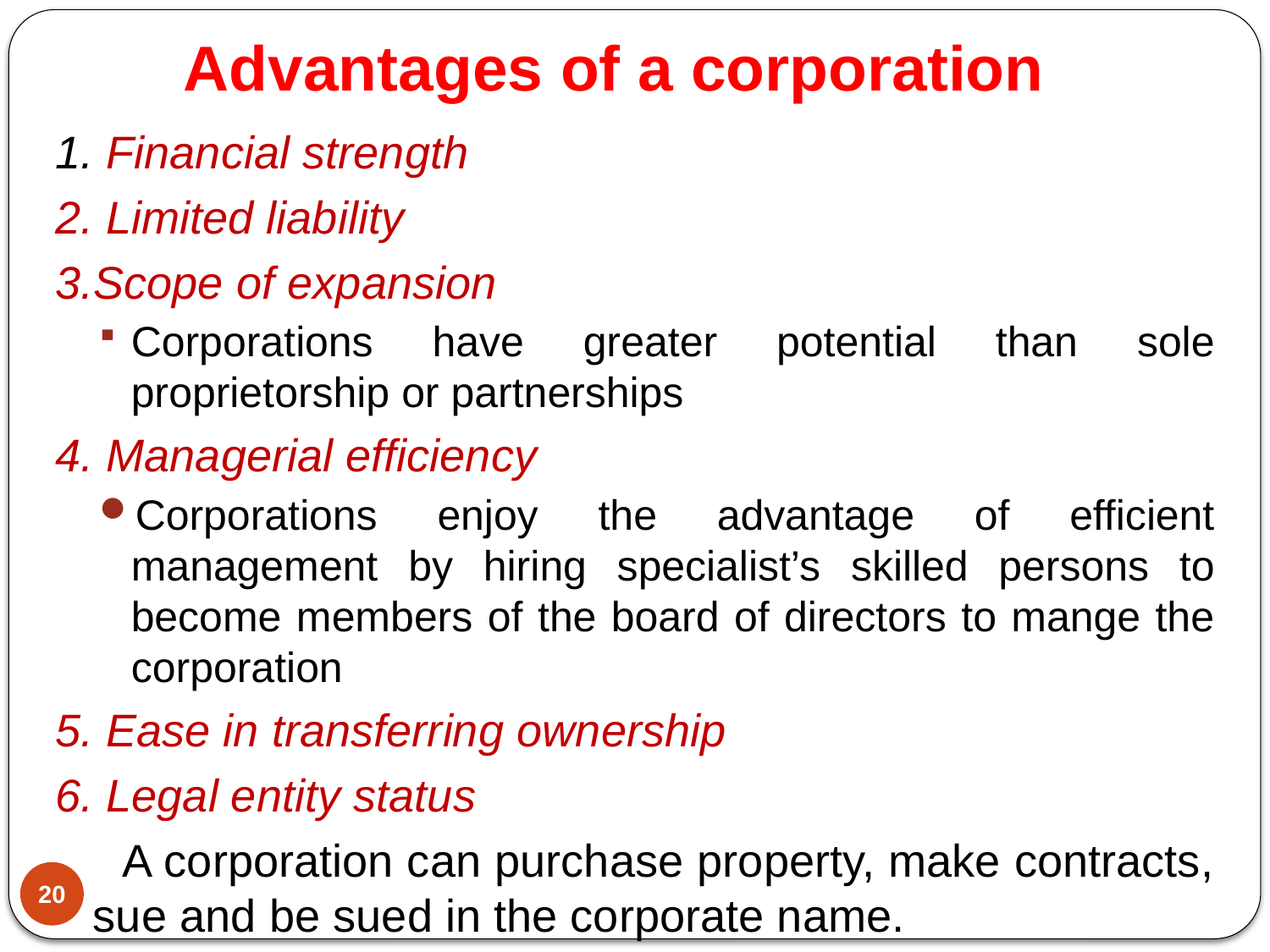

# Advantages of a corporation
1. Financial strength
2. Limited liability
3.Scope of expansion
Corporations have greater potential than sole proprietorship or partnerships
4. Managerial efficiency
Corporations enjoy the advantage of efficient management by hiring specialist’s skilled persons to become members of the board of directors to mange the corporation
5. Ease in transferring ownership
6. Legal entity status
     A corporation can purchase property, make contracts, sue and be sued in the corporate name.

20